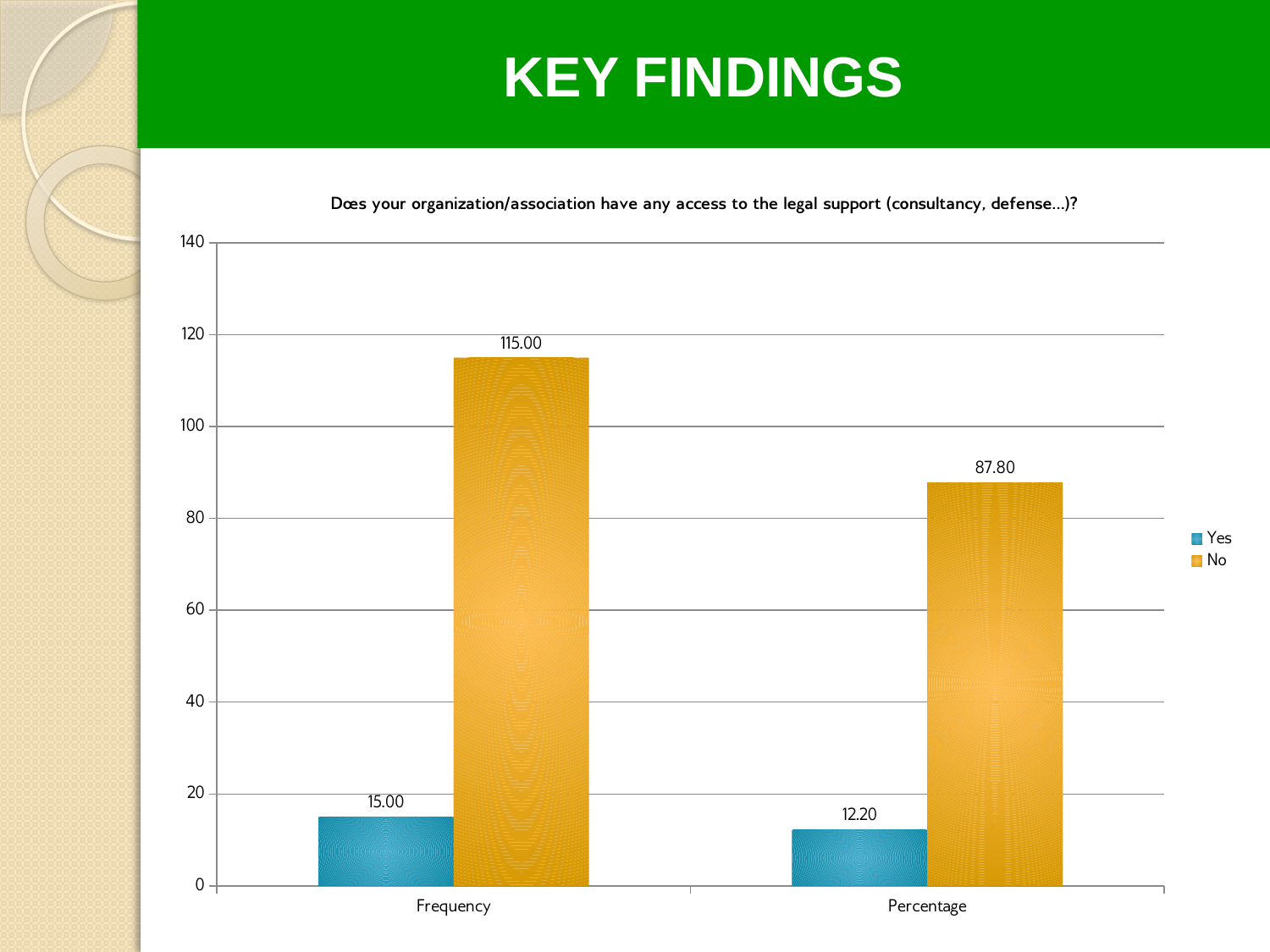

KEY FINDINGS

### Chart: Does your organization/association have any access to the legal support (consultancy, defense…)?

| Category | Yes | No |
|---|---|---|
| Frequency | 15.0 | 115.0 |
| Percentage | 12.2 | 87.8 |